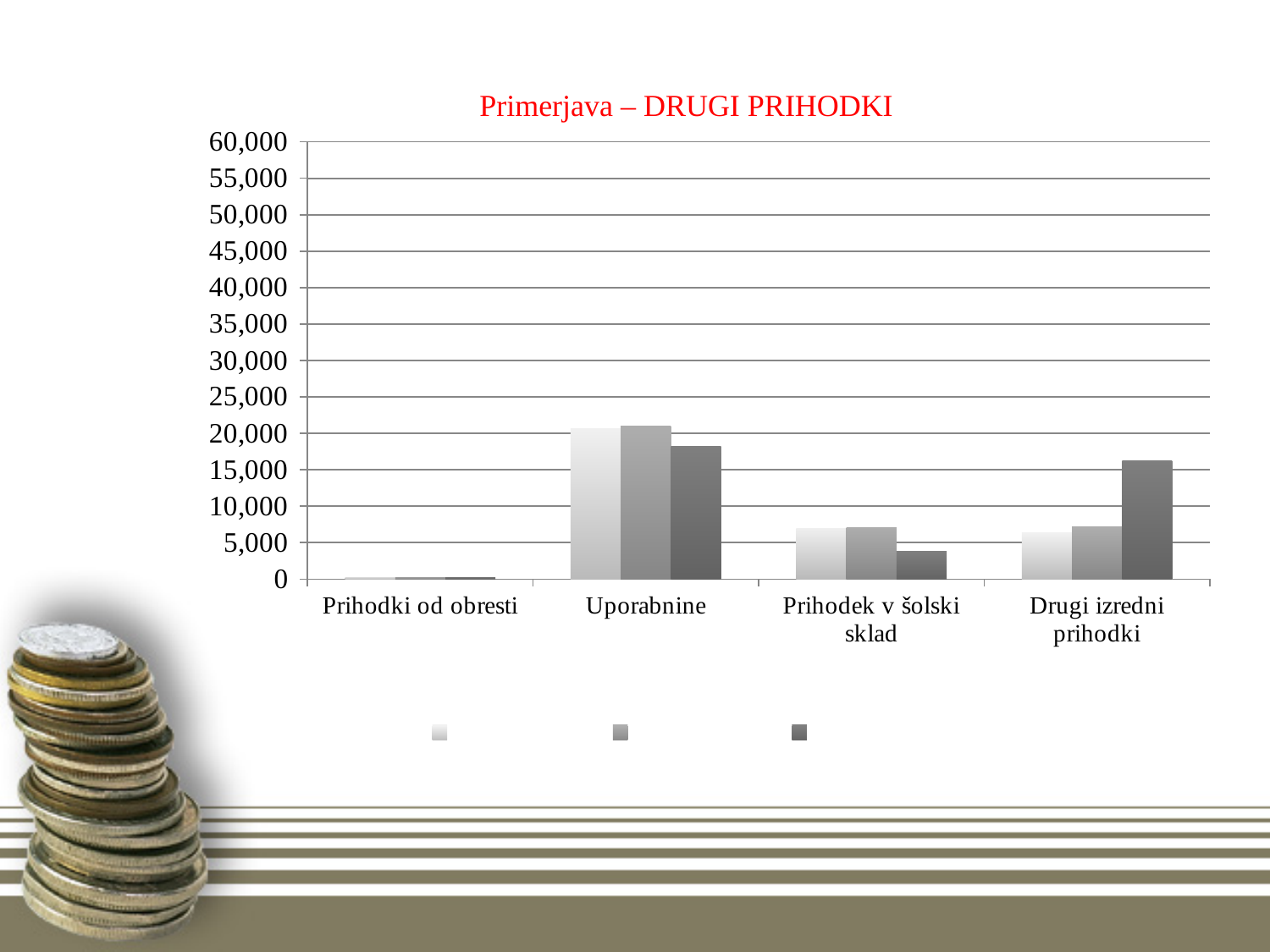

# Primerjava – DRUGI PRIHODKI

### Chart

| Category | Leto 2010 | Plan 2011 | Leto 2011 |
|---|---|---|---|
| Prihodki od obresti | 217.89 | 220.0 | 235.12 |
| Uporabnine | 20701.62 | 21000.0 | 18217.5 |
| Prihodek v šolski sklad | 6922.94 | 7000.0 | 3791.93 |
| Drugi izredni prihodki | 6358.26 | 7173.91 | 16192.79 |